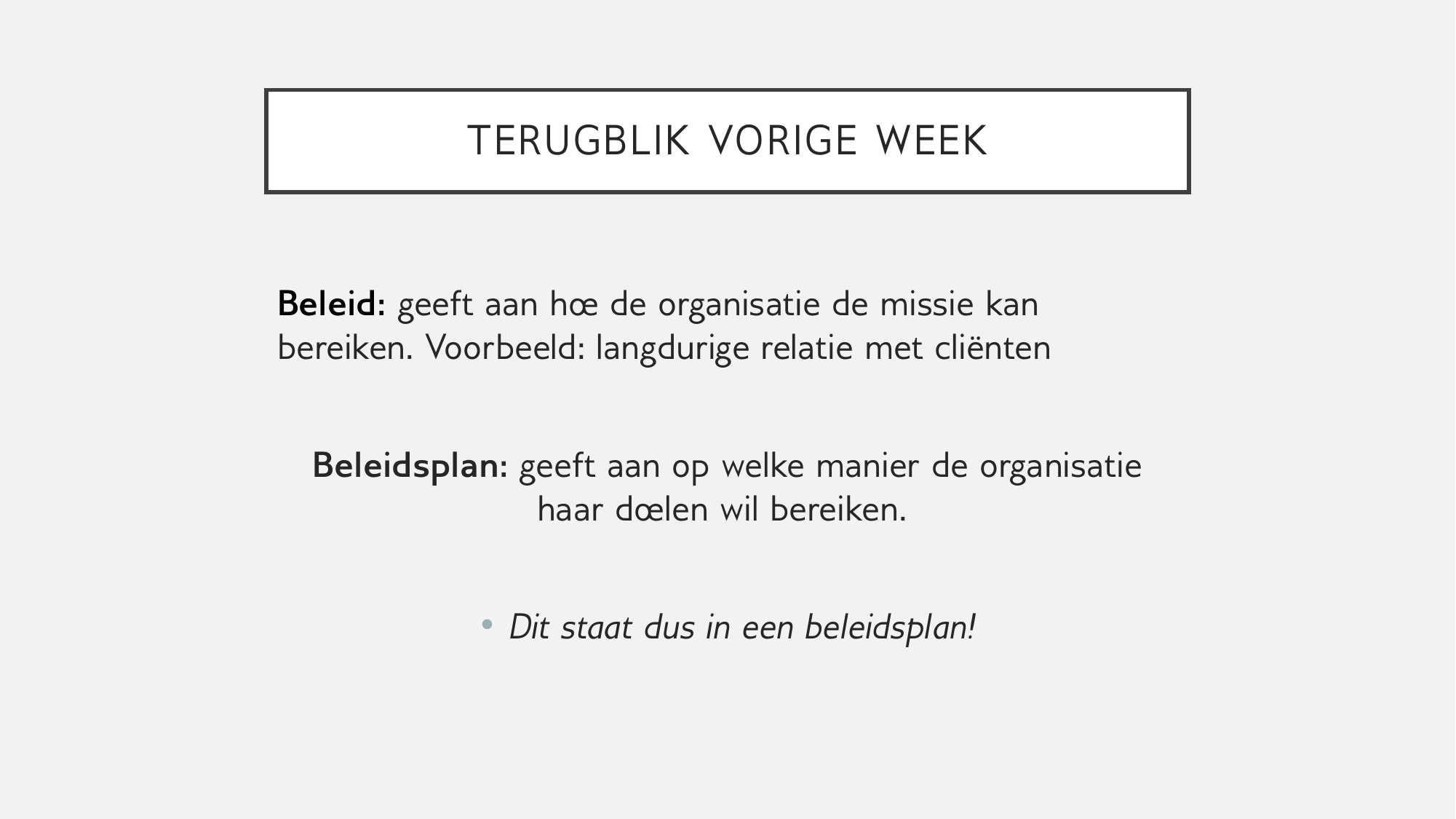

# Terugblik vorige week
Beleid: geeft aan hoe de organisatie de missie kan bereiken. Voorbeeld: langdurige relatie met cliënten

Beleidsplan: geeft aan op welke manier de organisatie haar doelen wil bereiken.

Dit staat dus in een beleidsplan!